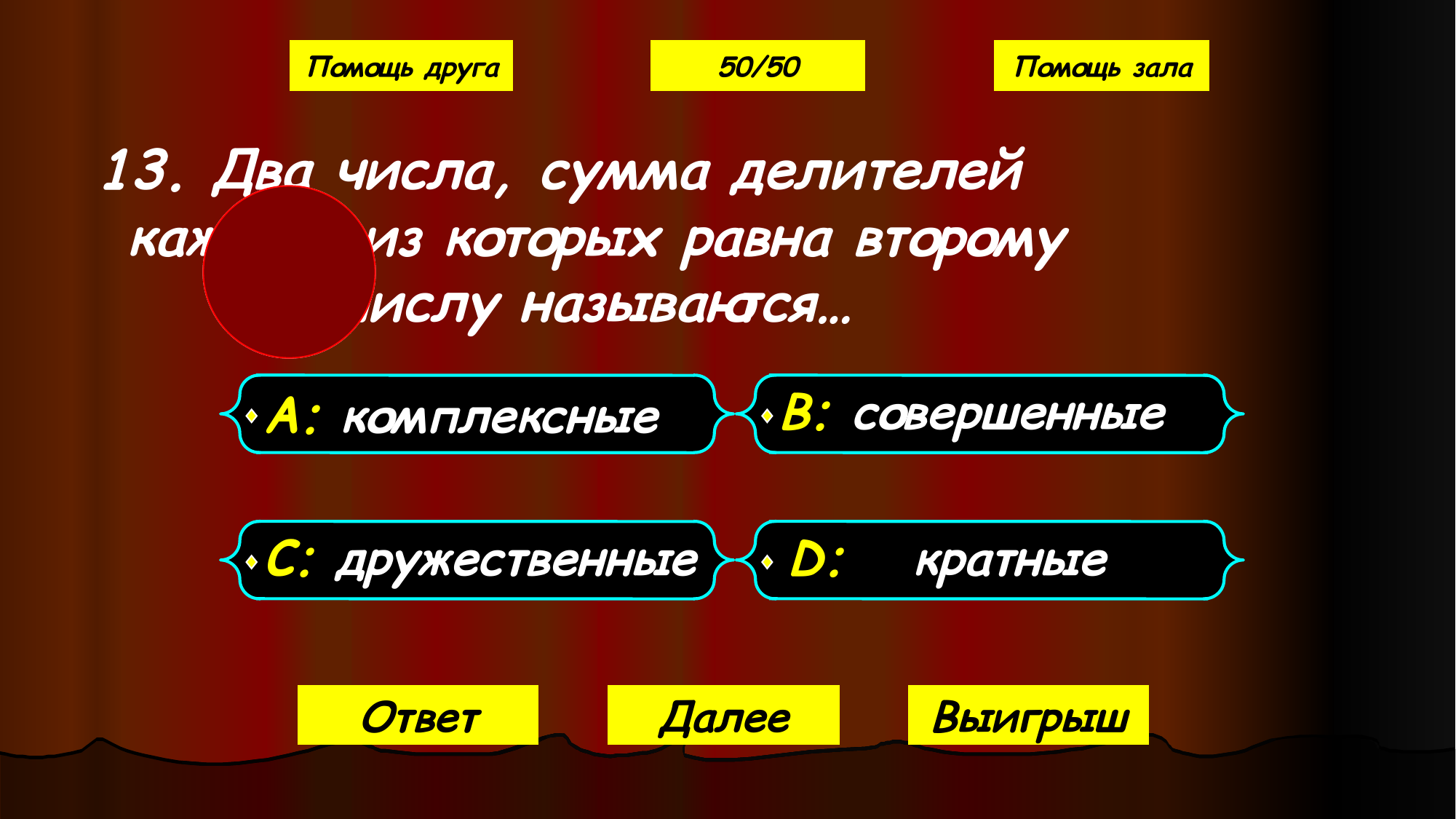

Помощь друга
50/50
Помощь зала
 13. Два числа, сумма делителей каждого из которых равна второму числу называются…

А: комплексные

В: совершенные

С: дружественные

D:    кратные

Ответ
Далее
Выигрыш